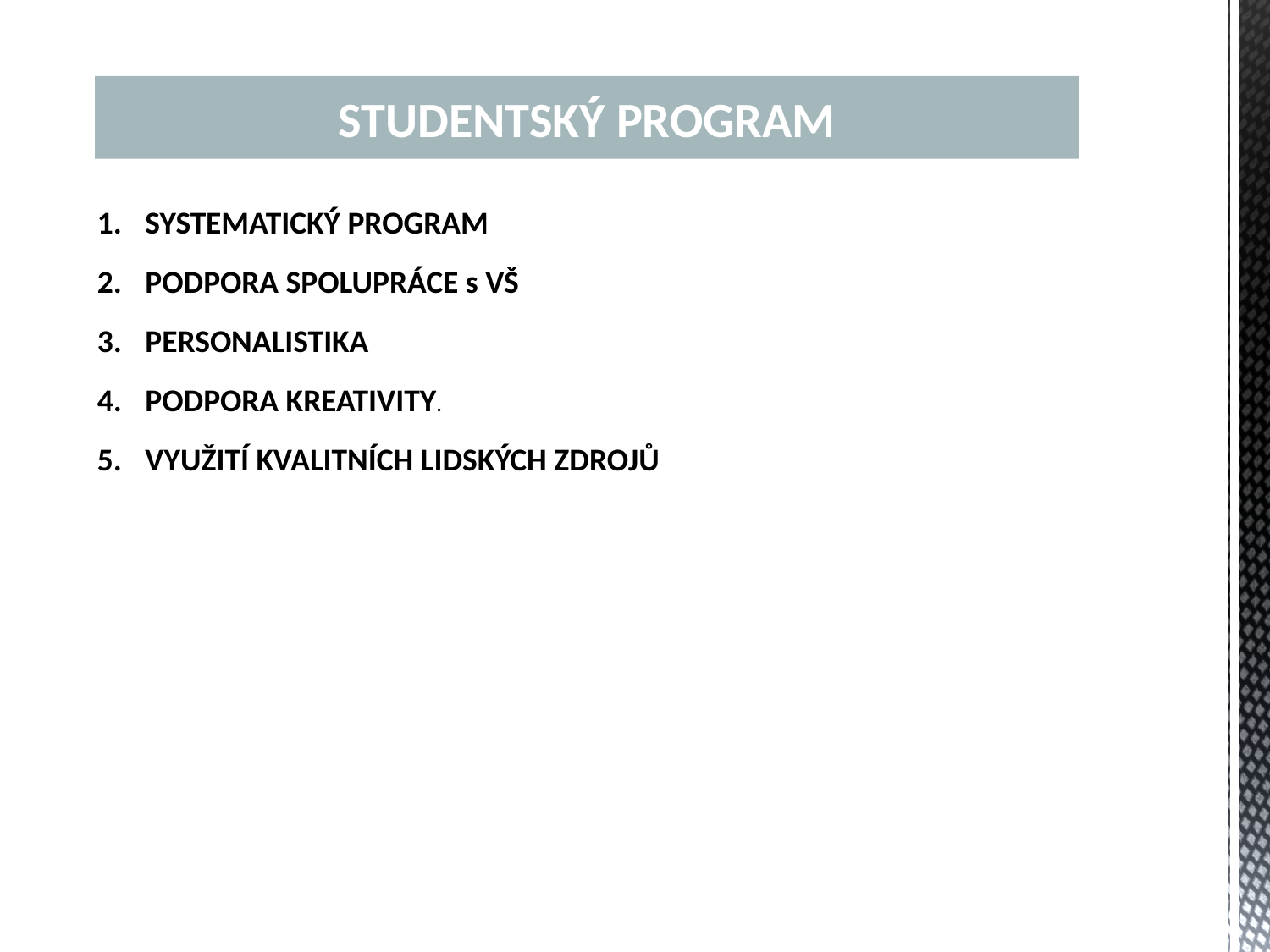

STUDENTSKÝ PROGRAM
SYSTEMATICKÝ PROGRAM
PODPORA SPOLUPRÁCE s VŠ
PERSONALISTIKA
PODPORA KREATIVITY.
VYUŽITÍ KVALITNÍCH LIDSKÝCH ZDROJŮ